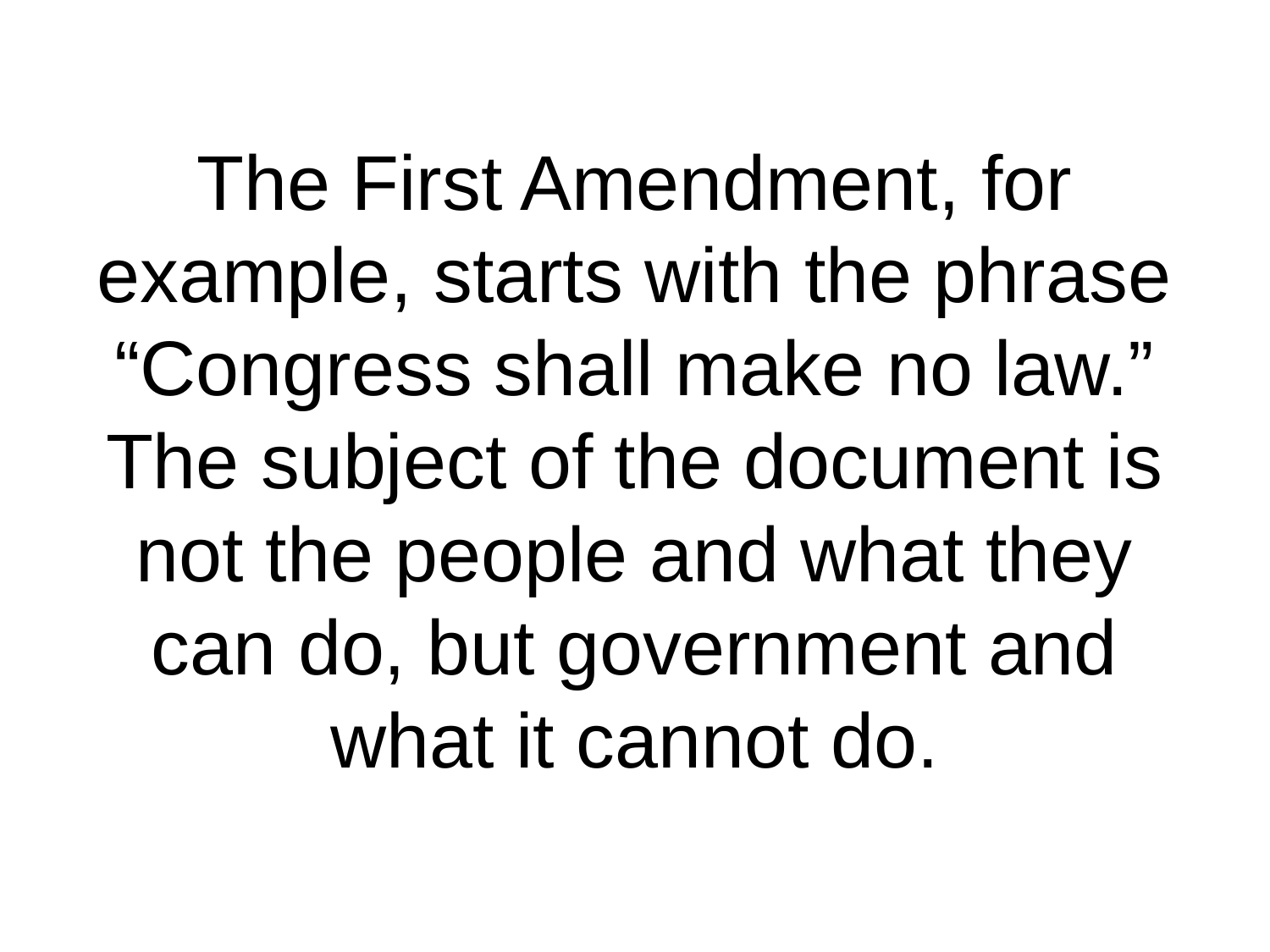

# The First Amendment, for example, starts with the phrase “Congress shall make no law.” The subject of the document is not the people and what they can do, but government and what it cannot do.